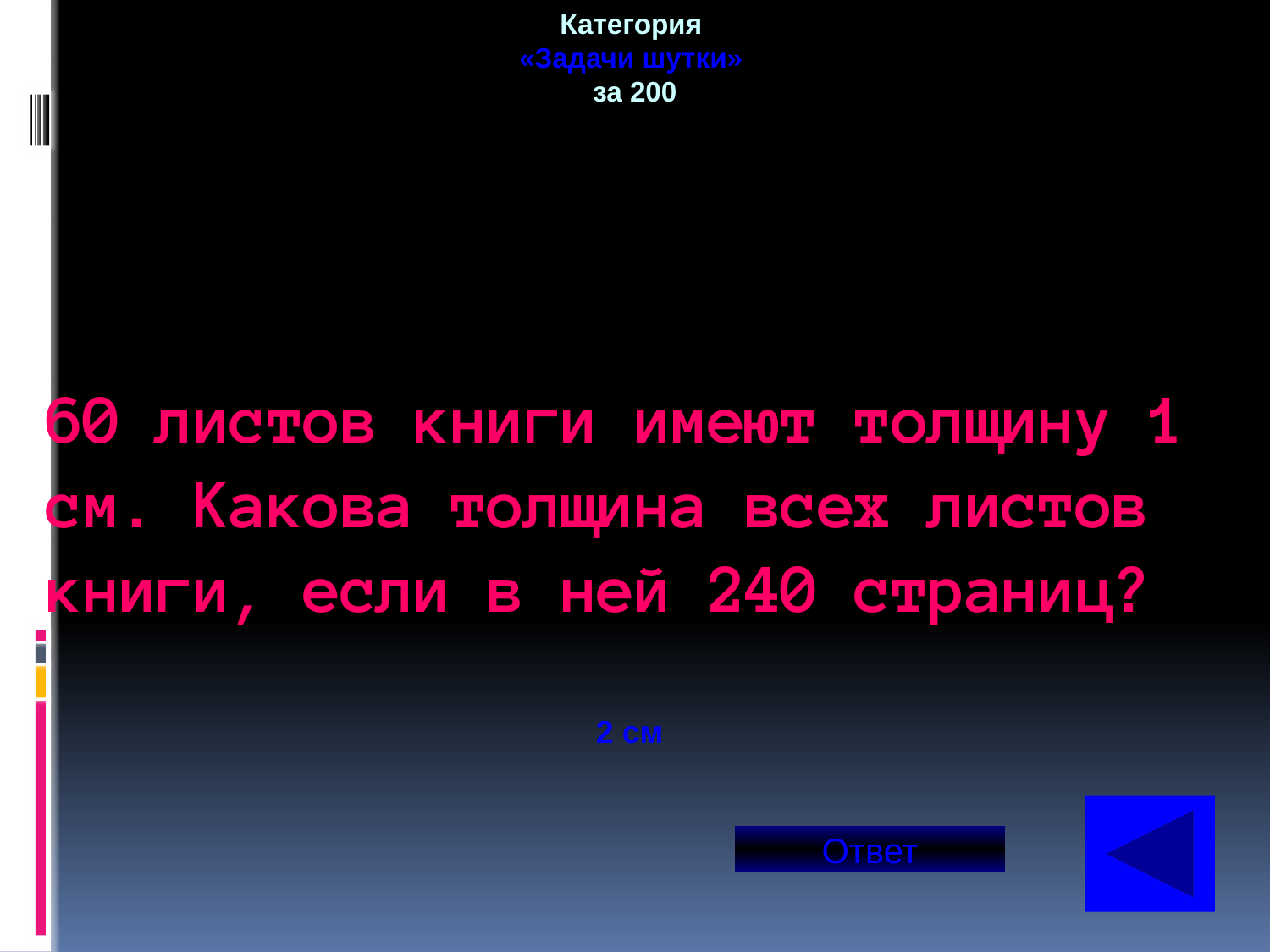

Категория
«Задачи шутки»
за 200
# 60 листов книги имеют толщину 1 см. Какова толщина всех листов книги, если в ней 240 страниц?
 2 см

Ответ